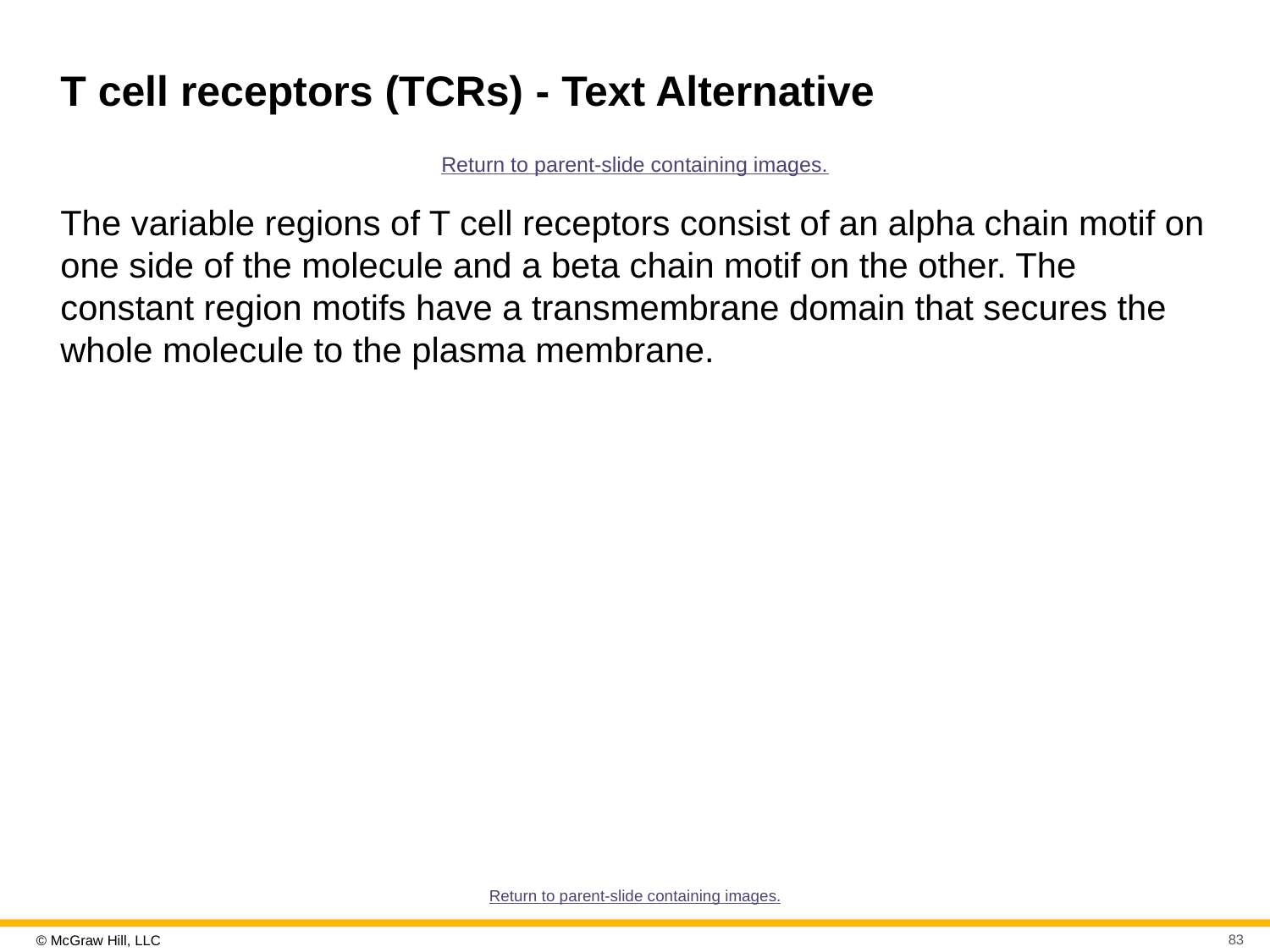

# T cell receptors (TCRs) - Text Alternative
Return to parent-slide containing images.
The variable regions of T cell receptors consist of an alpha chain motif on one side of the molecule and a beta chain motif on the other. The constant region motifs have a transmembrane domain that secures the whole molecule to the plasma membrane.
Return to parent-slide containing images.
83